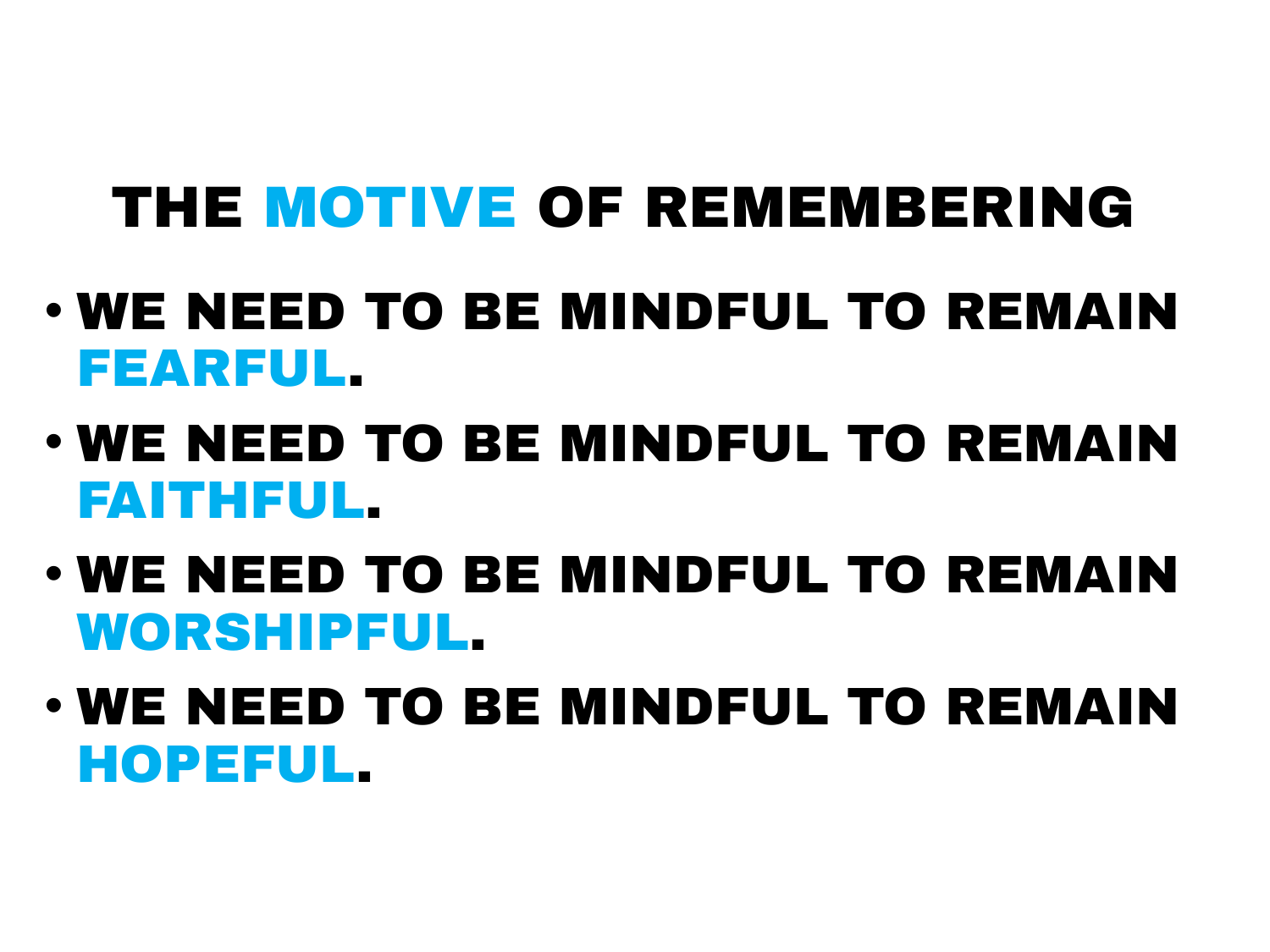

# THE MOTIVE OF REMEMBERING
WE NEED TO BE MINDFUL TO REMAIN FEARFUL.
WE NEED TO BE MINDFUL TO REMAIN FAITHFUL.
WE NEED TO BE MINDFUL TO REMAIN WORSHIPFUL.
WE NEED TO BE MINDFUL TO REMAIN HOPEFUL.